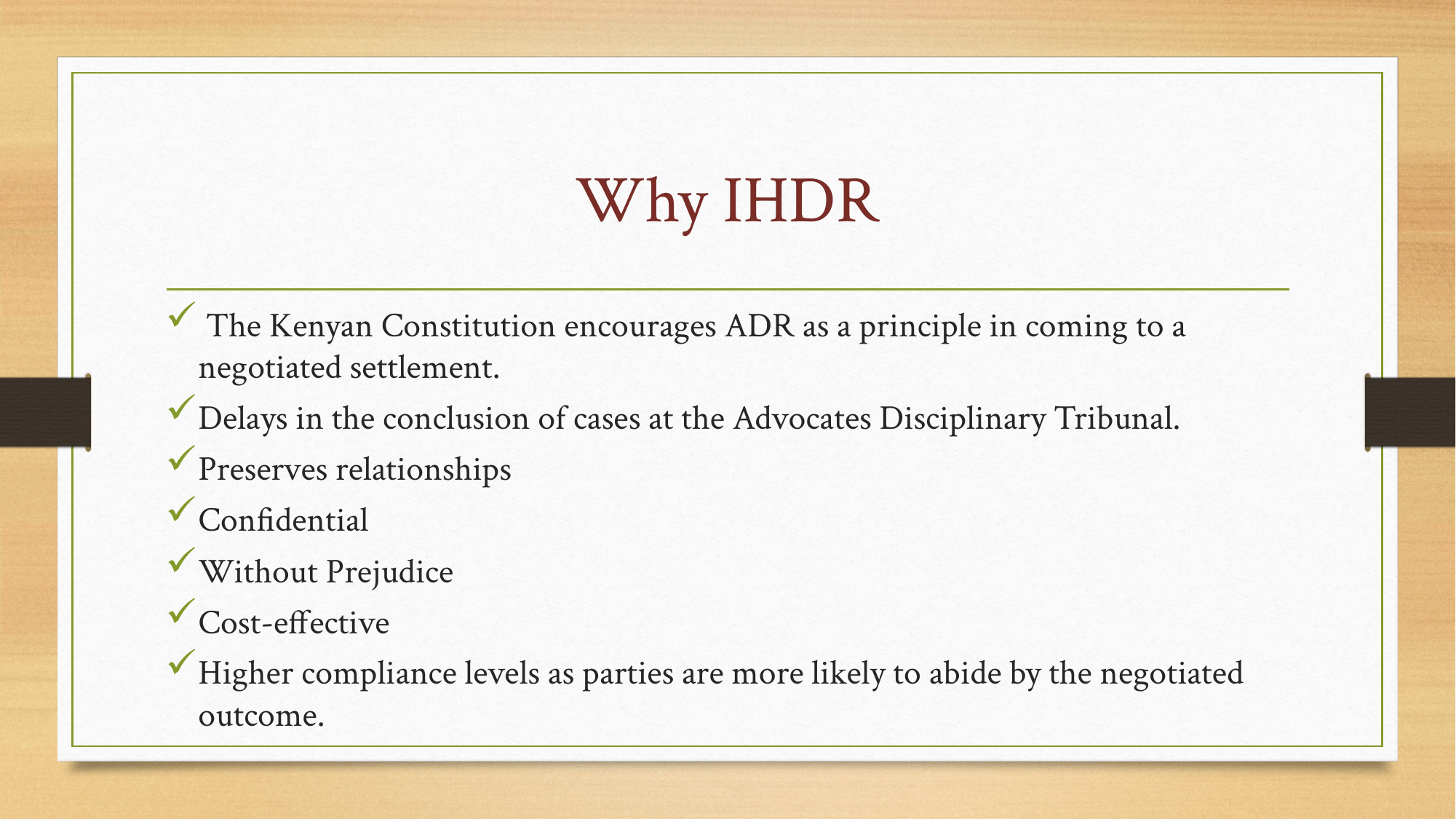

# Why IHDR
 The Kenyan Constitution encourages ADR as a principle in coming to a negotiated settlement.
Delays in the conclusion of cases at the Advocates Disciplinary Tribunal.
Preserves relationships
Confidential
Without Prejudice
Cost-effective
Higher compliance levels as parties are more likely to abide by the negotiated outcome.